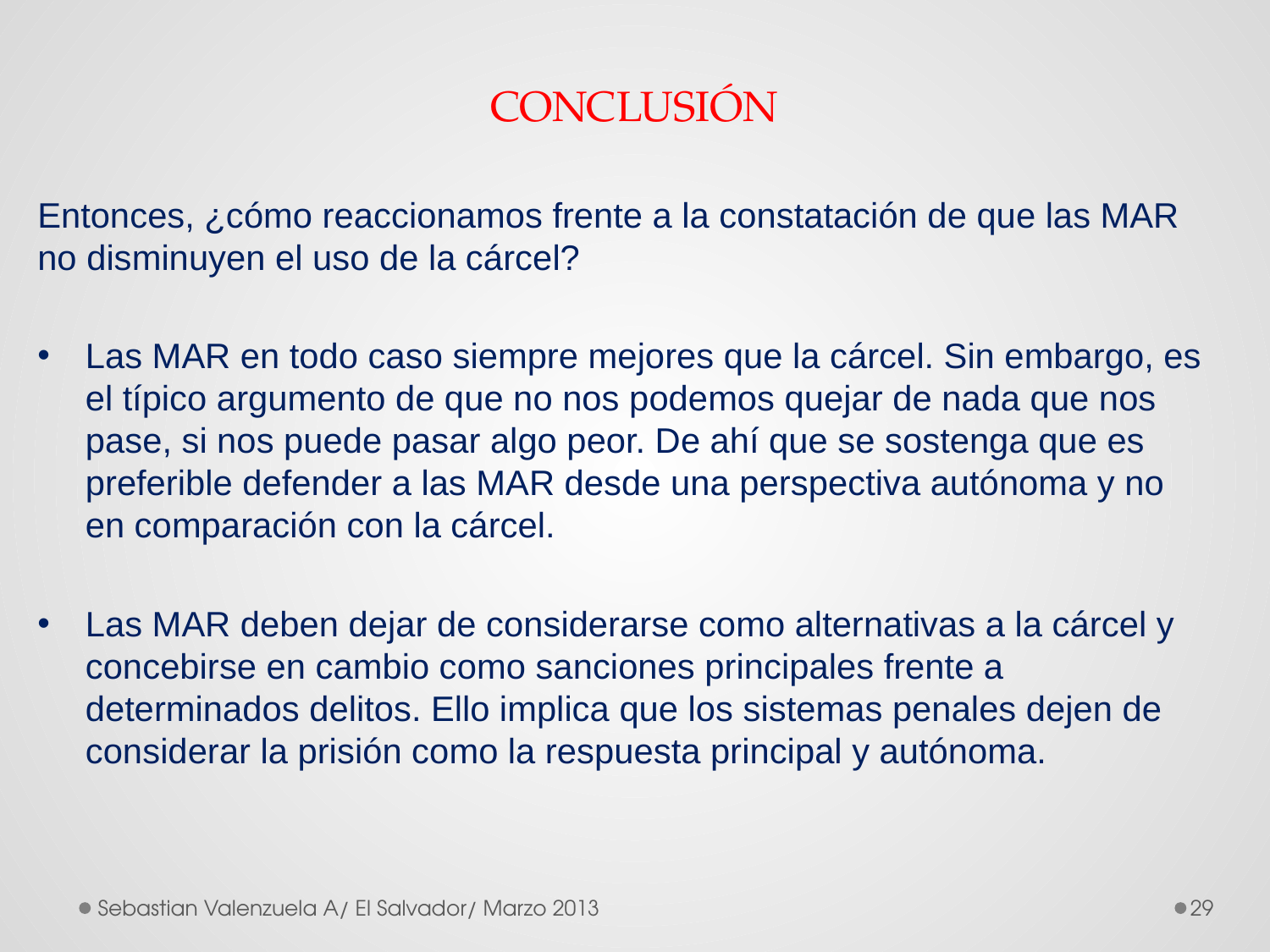

# CONCLUSIÓN
Entonces, ¿cómo reaccionamos frente a la constatación de que las MAR no disminuyen el uso de la cárcel?

Las MAR en todo caso siempre mejores que la cárcel. Sin embargo, es el típico argumento de que no nos podemos quejar de nada que nos pase, si nos puede pasar algo peor. De ahí que se sostenga que es preferible defender a las MAR desde una perspectiva autónoma y no en comparación con la cárcel.

Las MAR deben dejar de considerarse como alternativas a la cárcel y concebirse en cambio como sanciones principales frente a determinados delitos. Ello implica que los sistemas penales dejen de considerar la prisión como la respuesta principal y autónoma.

Sebastian Valenzuela A/ El Salvador/ Marzo 2013
29